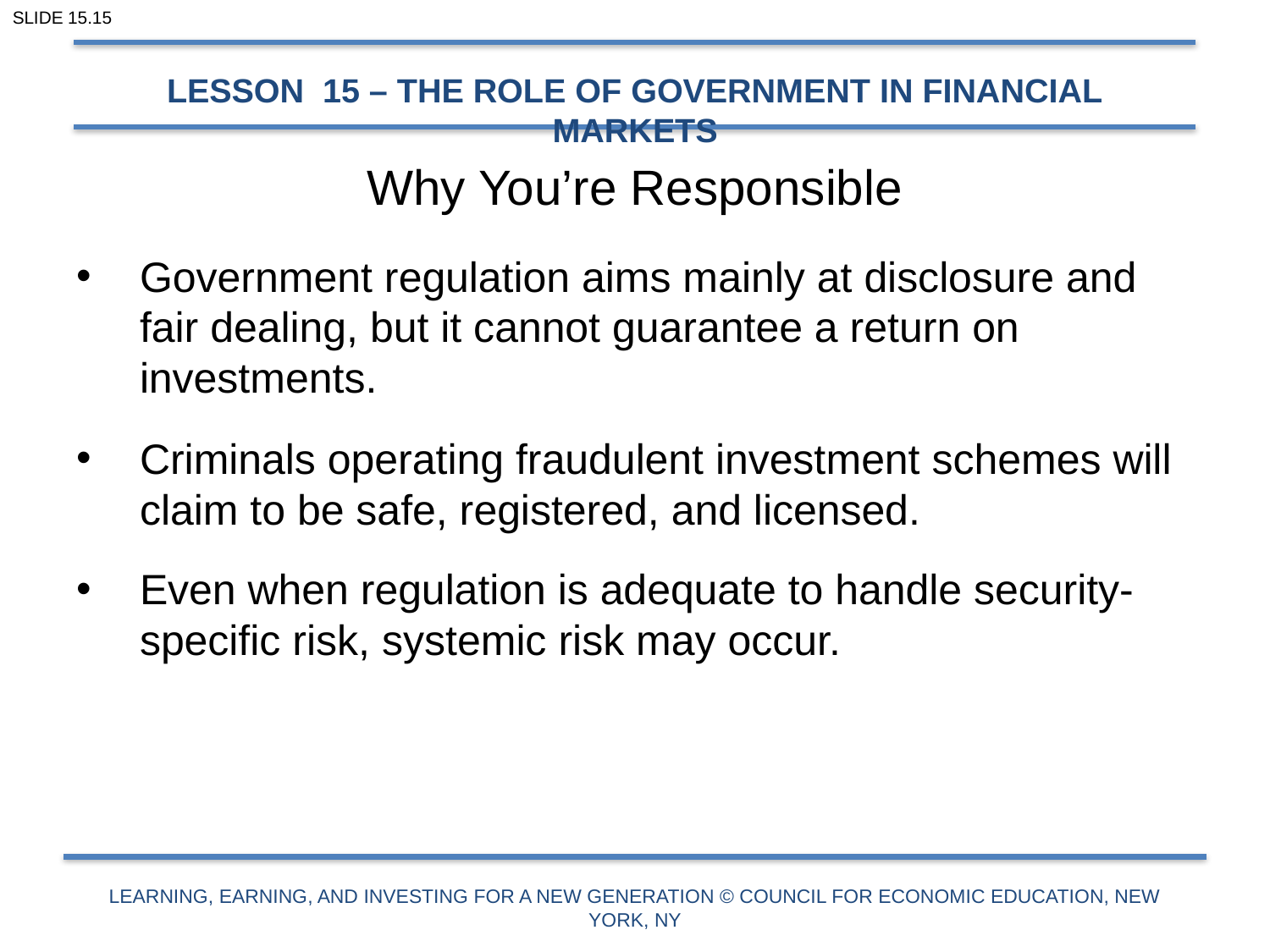

Slide 15.15
Lesson  15 – The Role of Government in Financial Markets
# Why You’re Responsible
Government regulation aims mainly at disclosure and fair dealing, but it cannot guarantee a return on investments.
Criminals operating fraudulent investment schemes will claim to be safe, registered, and licensed.
Even when regulation is adequate to handle security-specific risk, systemic risk may occur.